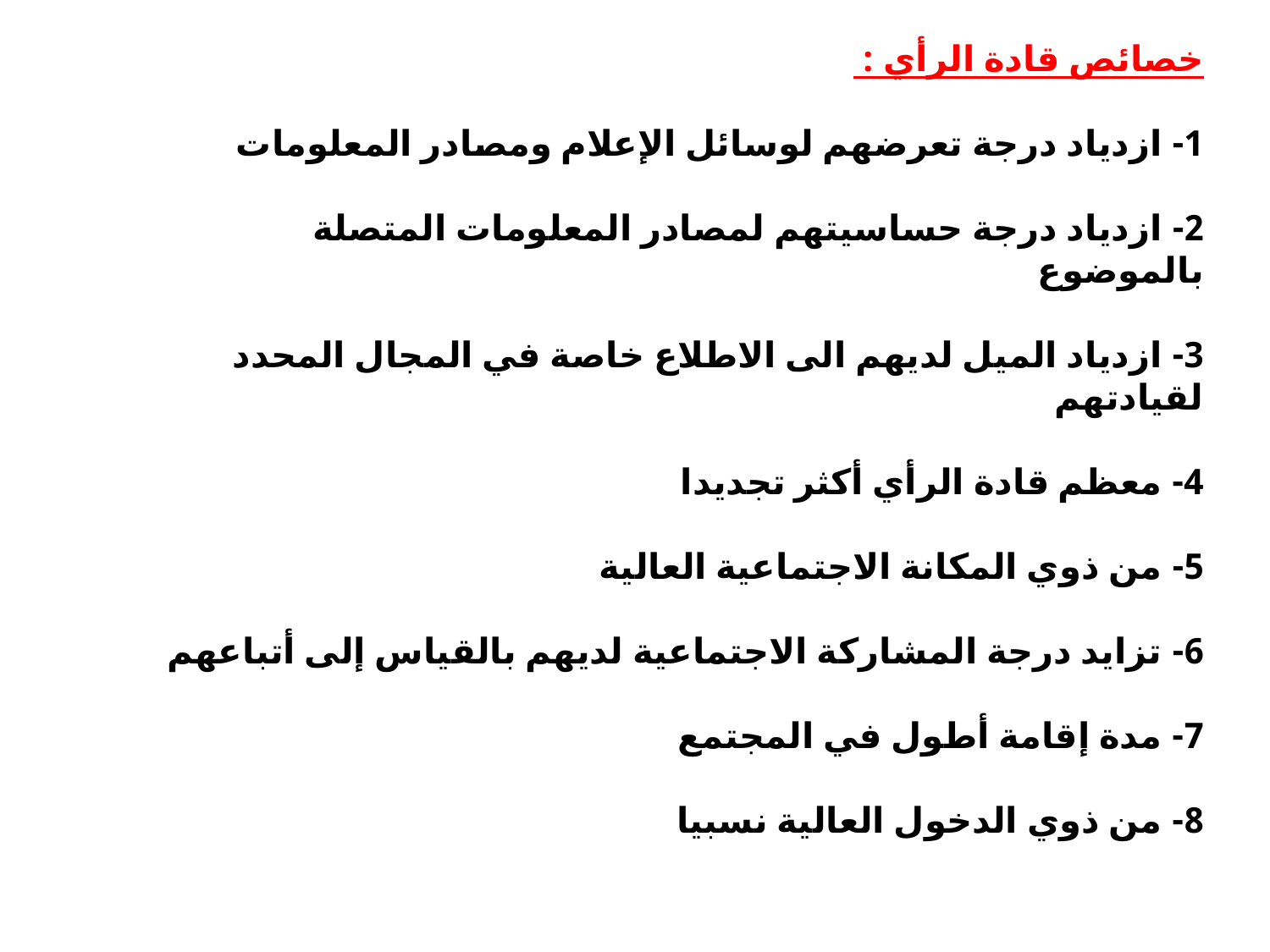

خصائص قادة الرأي :

1- ازدياد درجة تعرضهم لوسائل الإعلام ومصادر المعلومات

2- ازدياد درجة حساسيتهم لمصادر المعلومات المتصلة بالموضوع

3- ازدياد الميل لديهم الى الاطلاع خاصة في المجال المحدد لقيادتهم

4- معظم قادة الرأي أكثر تجديدا

5- من ذوي المكانة الاجتماعية العالية

6- تزايد درجة المشاركة الاجتماعية لديهم بالقياس إلى أتباعهم

7- مدة إقامة أطول في المجتمع

8- من ذوي الدخول العالية نسبيا